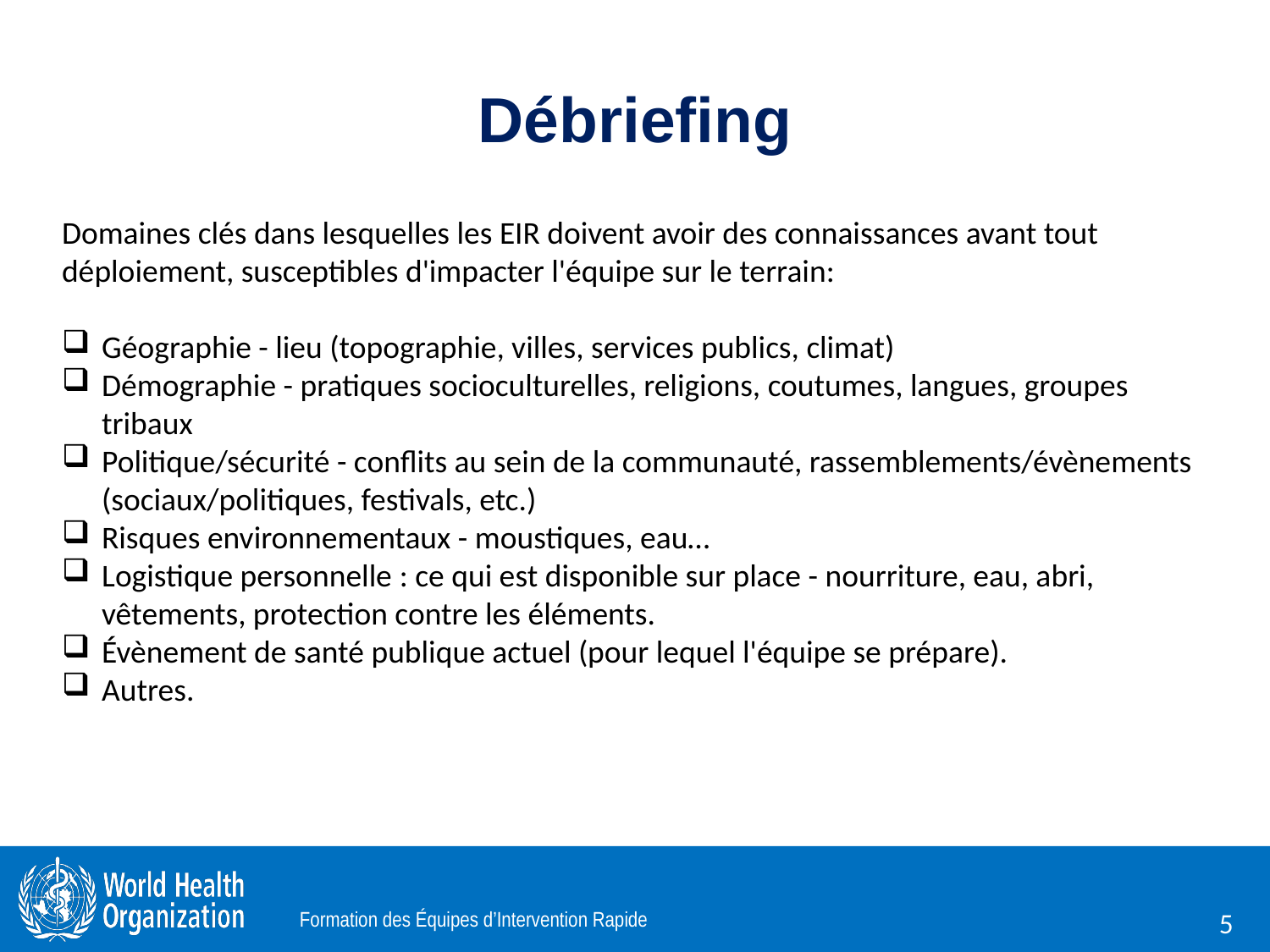

# Débriefing
Domaines clés dans lesquelles les EIR doivent avoir des connaissances avant tout déploiement, susceptibles d'impacter l'équipe sur le terrain:

Géographie - lieu (topographie, villes, services publics, climat)
Démographie - pratiques socioculturelles, religions, coutumes, langues, groupes tribaux
Politique/sécurité - conflits au sein de la communauté, rassemblements/évènements (sociaux/politiques, festivals, etc.)
Risques environnementaux - moustiques, eau…
Logistique personnelle : ce qui est disponible sur place - nourriture, eau, abri, vêtements, protection contre les éléments.
Évènement de santé publique actuel (pour lequel l'équipe se prépare).
Autres.